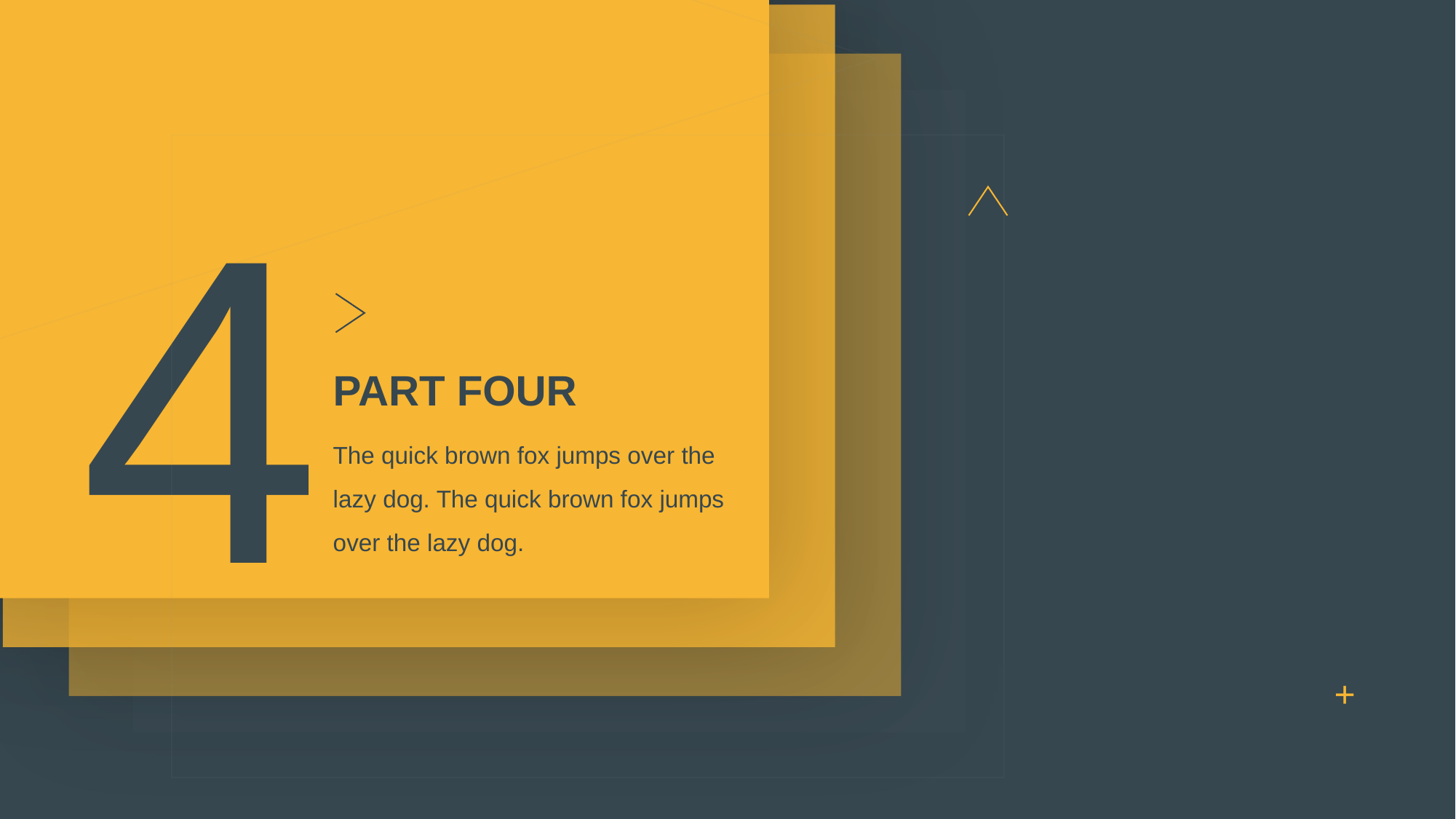

+

4

PART FOUR
The quick brown fox jumps over the lazy dog. The quick brown fox jumps over the lazy dog.
+